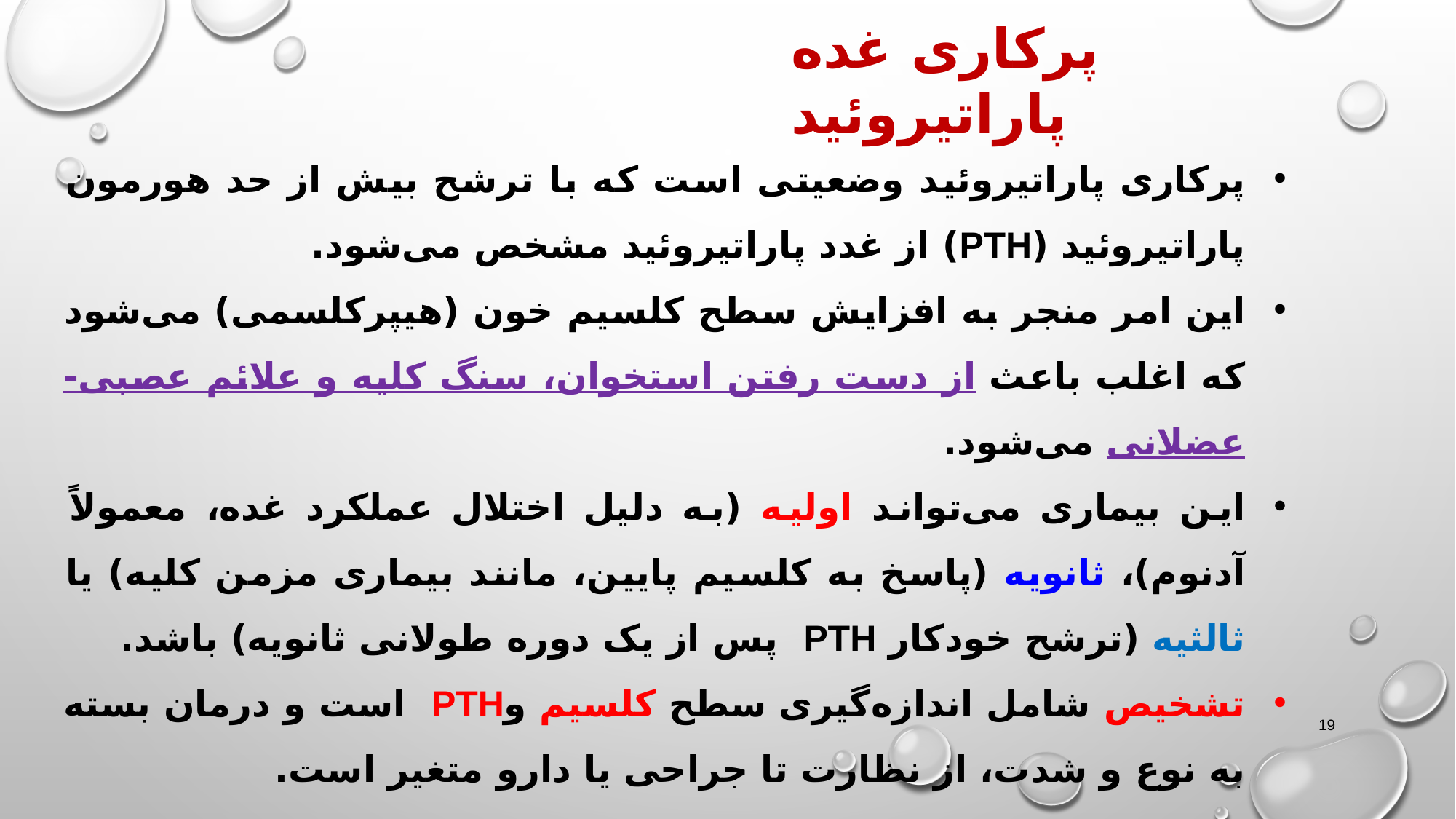

پرکاری غده پاراتیروئید
پرکاری پاراتیروئید وضعیتی است که با ترشح بیش از حد هورمون پاراتیروئید (PTH) از غدد پاراتیروئید مشخص می‌شود.
این امر منجر به افزایش سطح کلسیم خون (هیپرکلسمی) می‌شود که اغلب باعث از دست رفتن استخوان، سنگ کلیه و علائم عصبی-عضلانی می‌شود.
این بیماری می‌تواند اولیه (به دلیل اختلال عملکرد غده، معمولاً آدنوم)، ثانویه (پاسخ به کلسیم پایین، مانند بیماری مزمن کلیه) یا ثالثیه (ترشح خودکار PTH  پس از یک دوره طولانی ثانویه) باشد.
تشخیص شامل اندازه‌گیری سطح کلسیم وPTH  است و درمان بسته به نوع و شدت، از نظارت تا جراحی یا دارو متغیر است.
19